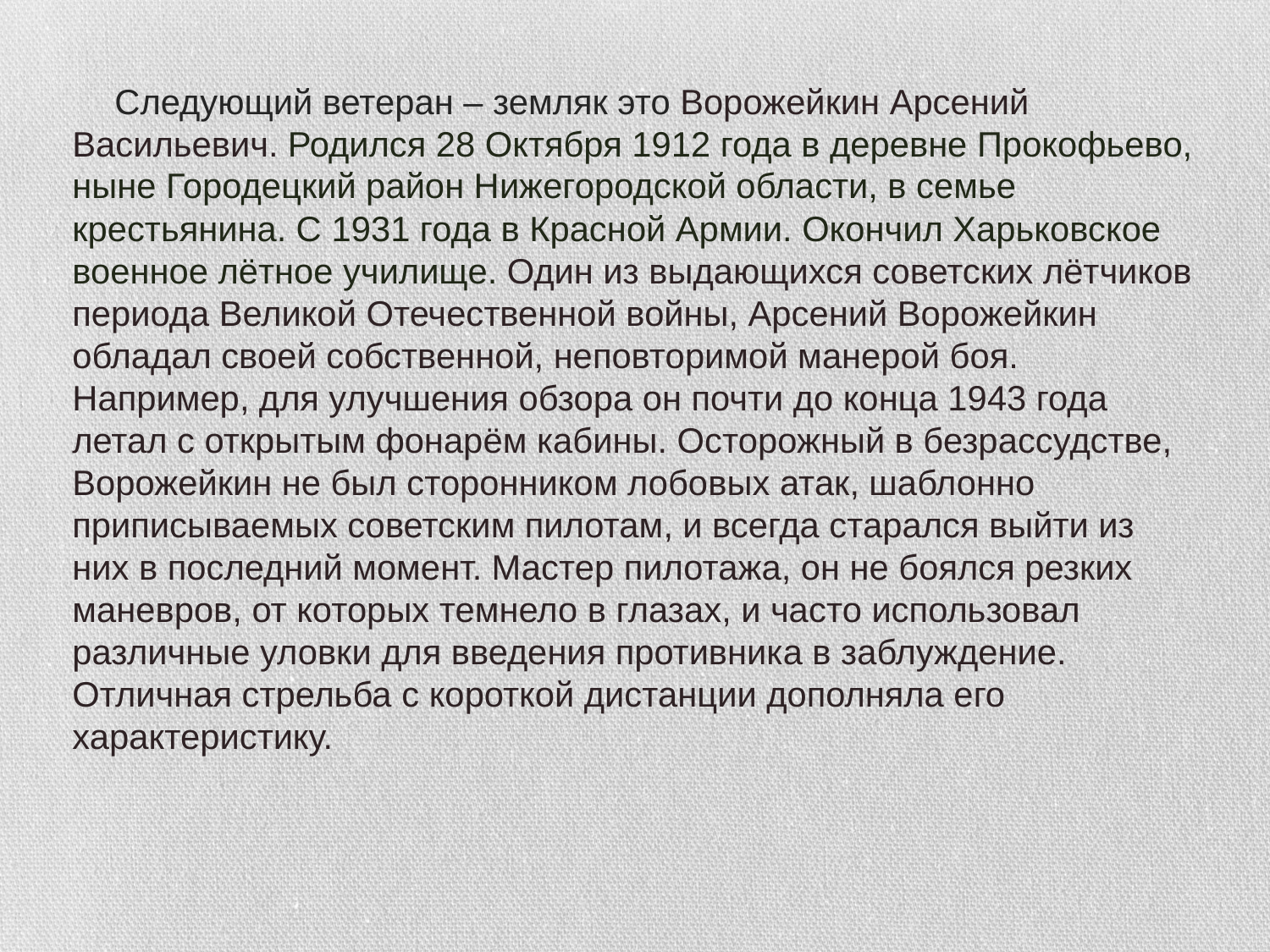

Следующий ветеран – земляк это Ворожейкин Арсений Васильевич. Родился 28 Октября 1912 года в деревне Прокофьево, ныне Городецкий район Нижегородской области, в семье крестьянина. С 1931 года в Красной Армии. Окончил Харьковское военное лётное училище. Один из выдающихся советских лётчиков периода Великой Отечественной войны, Арсений Ворожейкин обладал своей собственной, неповторимой манерой боя. Например, для улучшения обзора он почти до конца 1943 года летал с открытым фонарём кабины. Осторожный в безрассудстве, Ворожейкин не был сторонником лобовых атак, шаблонно приписываемых советским пилотам, и всегда старался выйти из них в последний момент. Мастер пилотажа, он не боялся резких маневров, от которых темнело в глазах, и часто использовал различные уловки для введения противника в заблуждение. Отличная стрельба с короткой дистанции дополняла его характеристику.